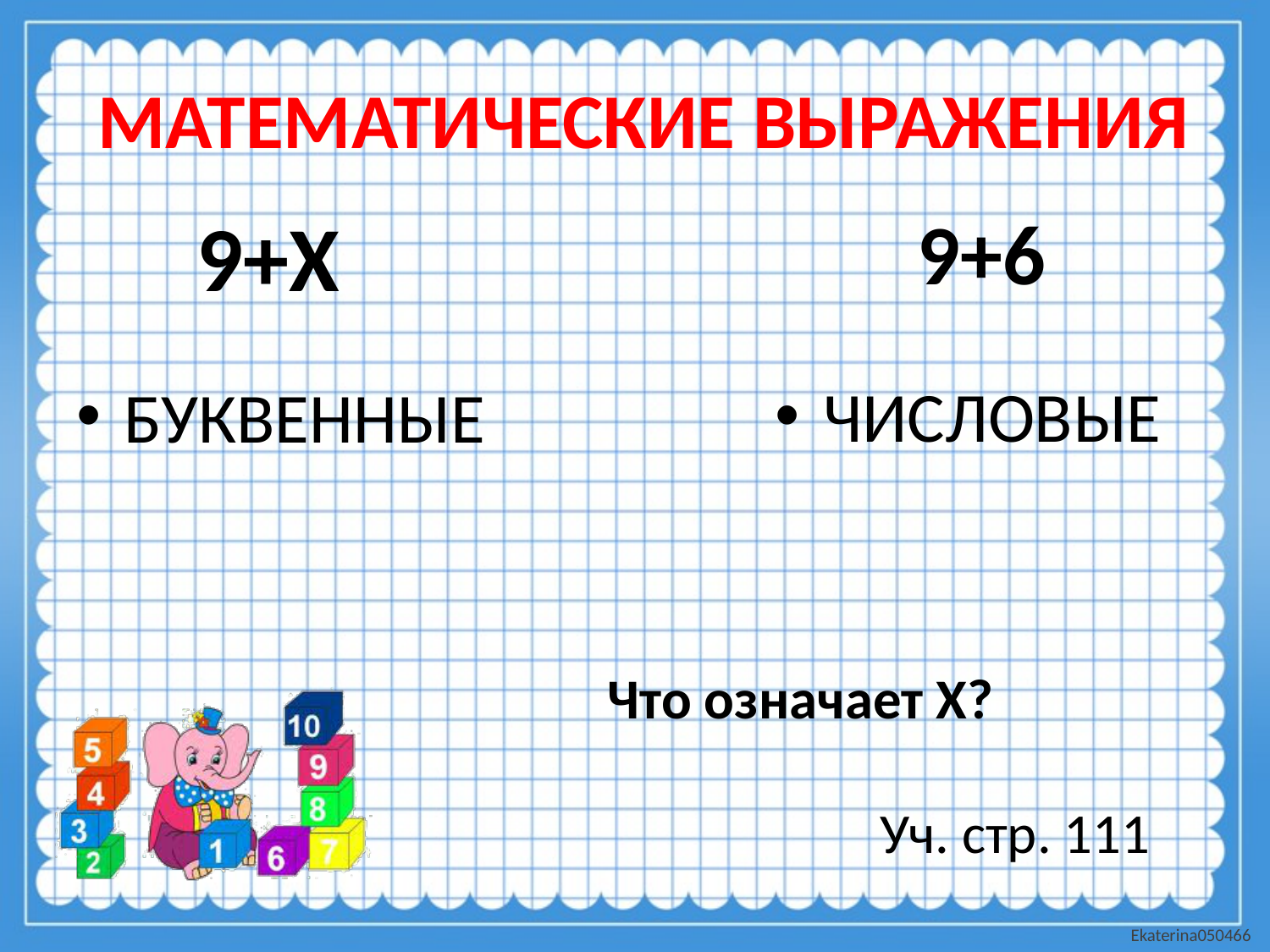

# МАТЕМАТИЧЕСКИЕ ВЫРАЖЕНИЯ
9+6
9+Х
ЧИСЛОВЫЕ
БУКВЕННЫЕ
Что означает Х?

Уч. стр. 111